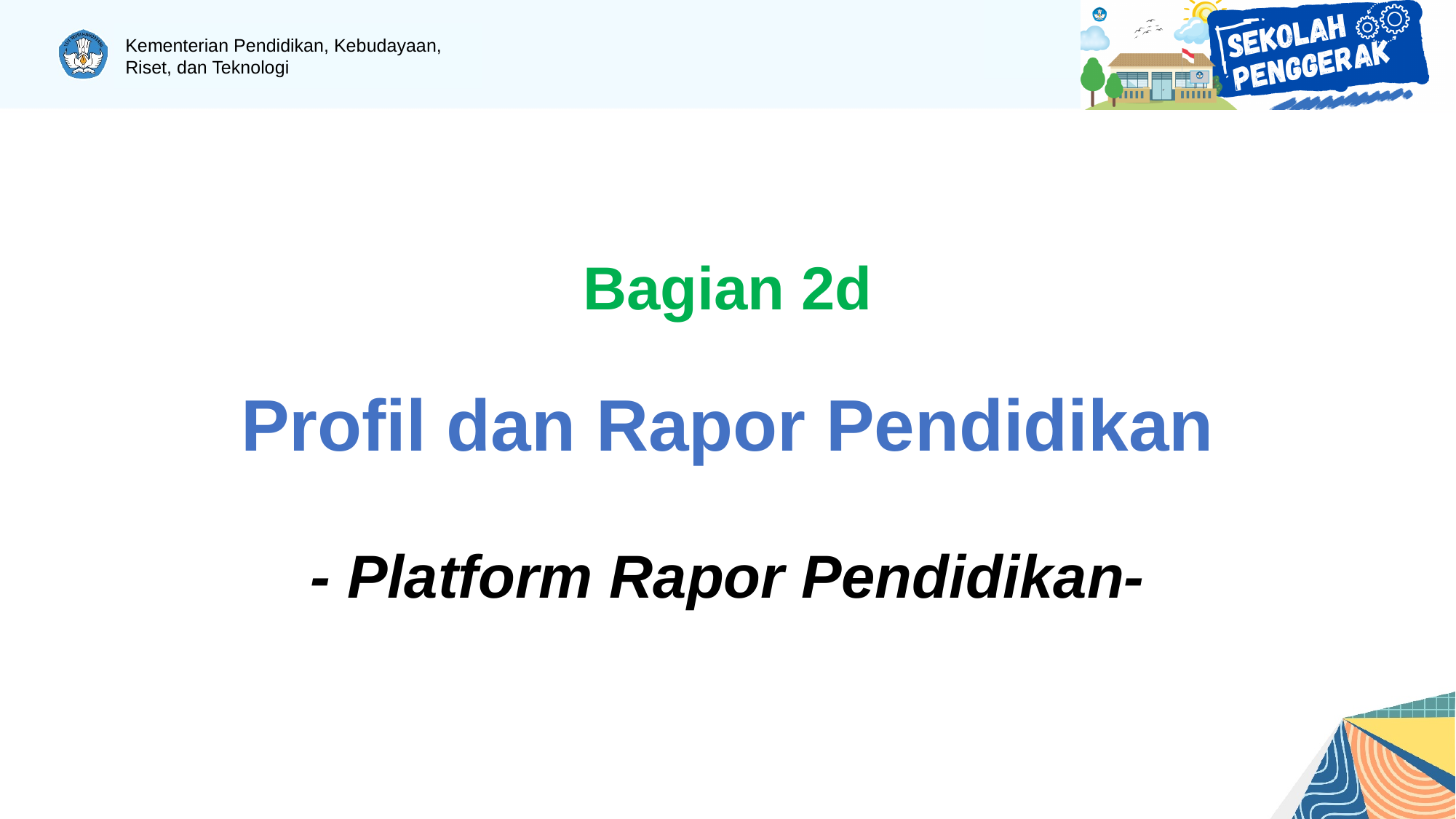

# Bagian 2d Profil dan Rapor Pendidikan - Platform Rapor Pendidikan-